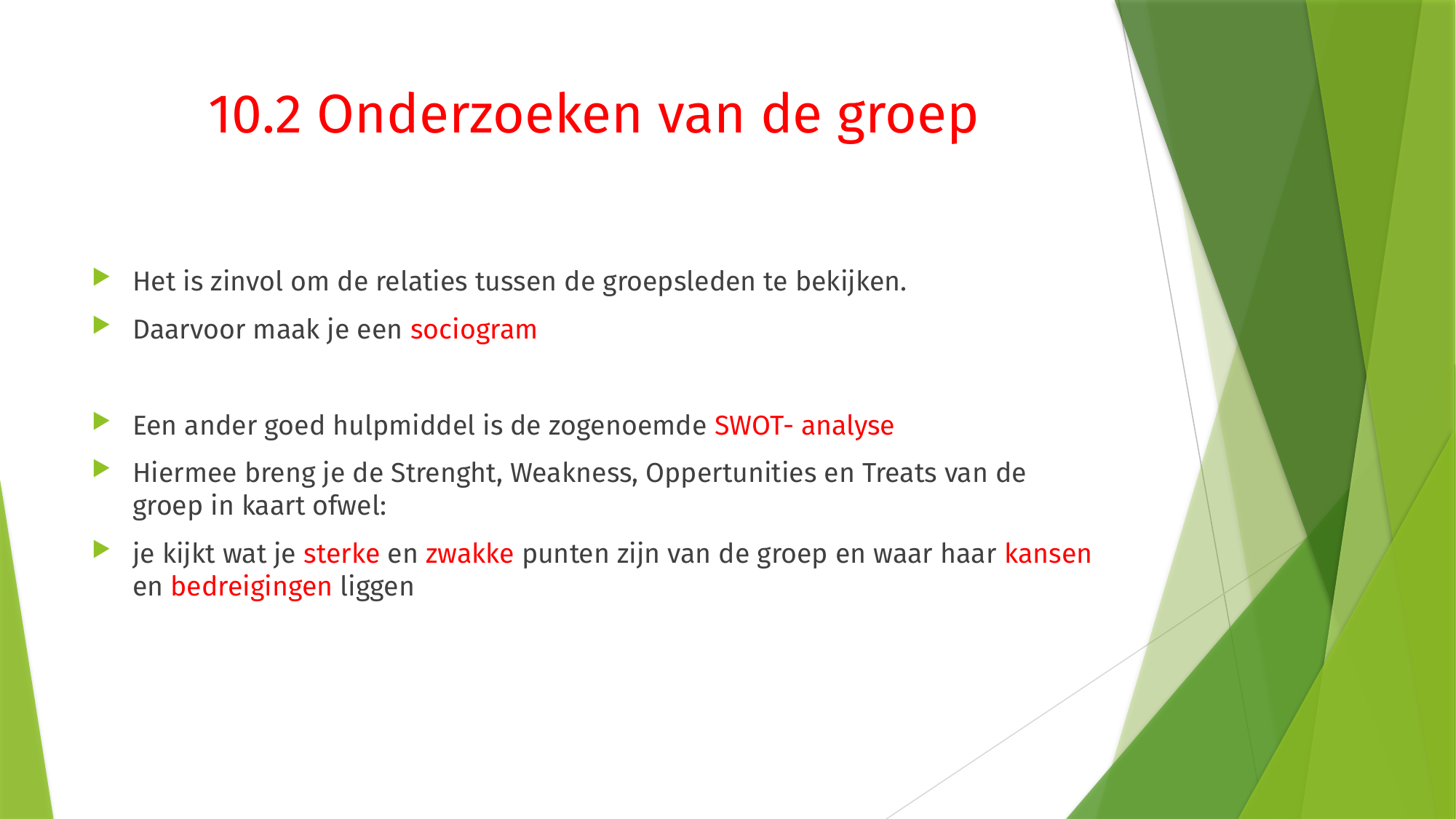

# 10.2 Onderzoeken van de groep
Het is zinvol om de relaties tussen de groepsleden te bekijken.
Daarvoor maak je een sociogram

Een ander goed hulpmiddel is de zogenoemde SWOT- analyse
Hiermee breng je de Strenght, Weakness, Oppertunities en Treats van de groep in kaart ofwel:
je kijkt wat je sterke en zwakke punten zijn van de groep en waar haar kansen en bedreigingen liggen